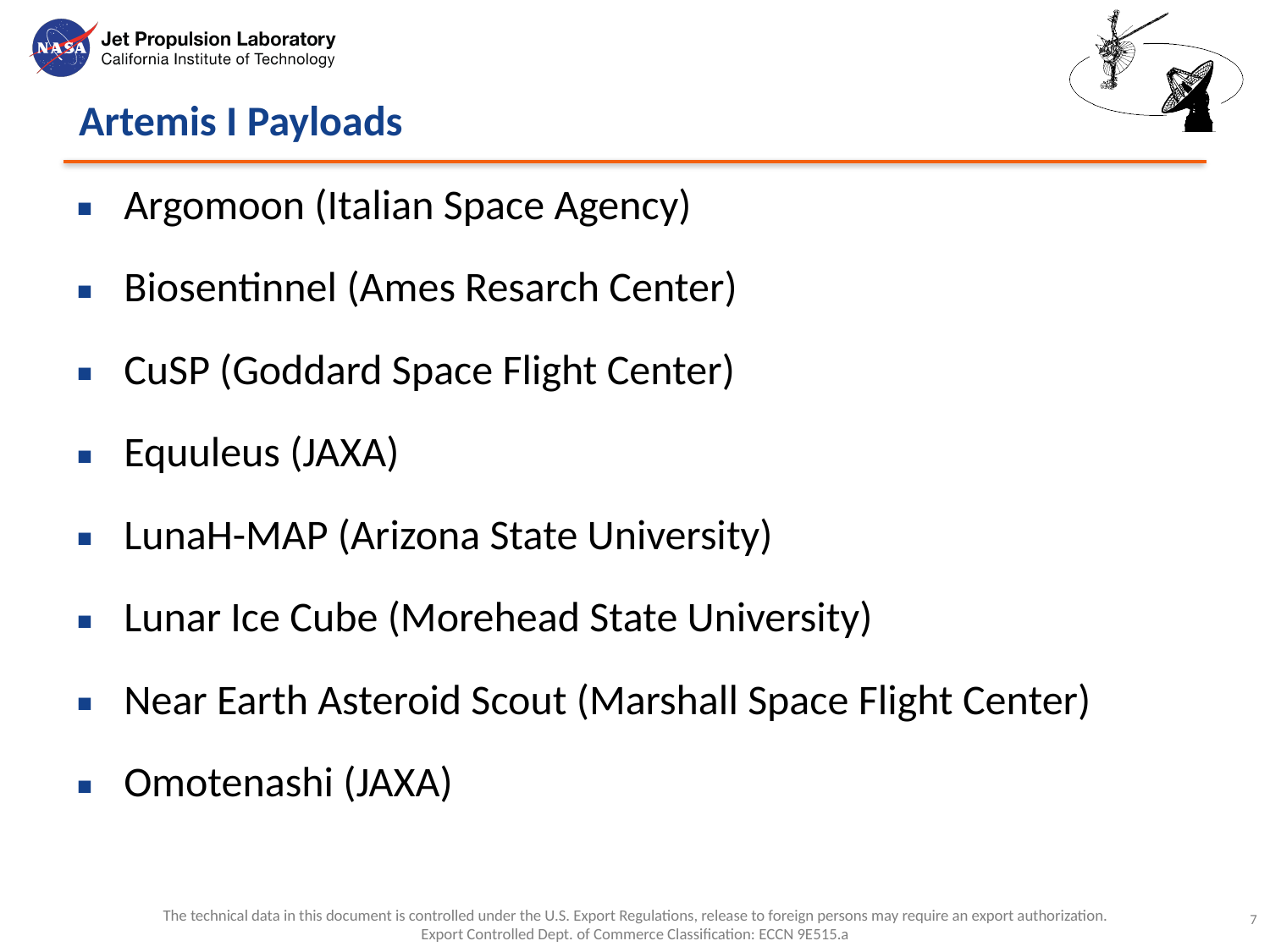

Artemis I Payloads
Argomoon (Italian Space Agency)
Biosentinnel (Ames Resarch Center)
CuSP (Goddard Space Flight Center)
Equuleus (JAXA)
LunaH-MAP (Arizona State University)
Lunar Ice Cube (Morehead State University)
Near Earth Asteroid Scout (Marshall Space Flight Center)
Omotenashi (JAXA)